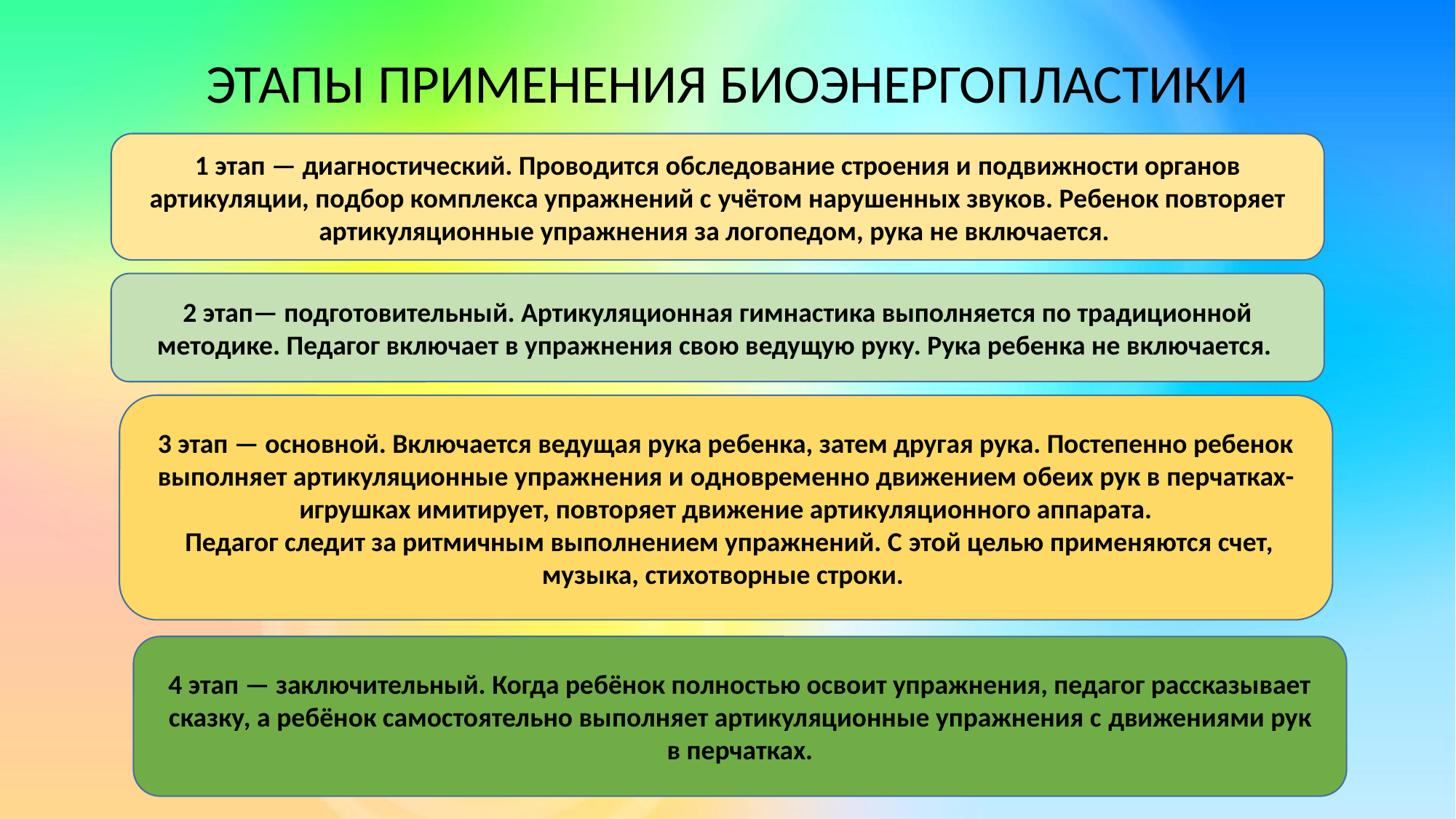

# ЭТАПЫ ПРИМЕНЕНИЯ БИОЭНЕРГОПЛАСТИКИ
1 этап — диагностический. Проводится обследование строения и подвижности органов артикуляции, подбор комплекса упражнений с учётом нарушенных звуков. Ребенок повторяет артикуляционные упражнения за логопедом, рука не включается.

2 этап— подготовительный. Артикуляционная гимнастика выполняется по традиционной методике. Педагог включает в упражнения свою ведущую руку. Рука ребенка не включается.
3 этап — основной. Включается ведущая рука ребенка, затем другая рука. Постепенно ребенок выполняет артикуляционные упражнения и одновременно движением обеих рук в перчатках- игрушках имитирует, повторяет движение артикуляционного аппарата.
 Педагог следит за ритмичным выполнением упражнений. С этой целью применяются счет, музыка, стихотворные строки.
4 этап — заключительный. Когда ребёнок полностью освоит упражнения, педагог рассказывает сказку, а ребёнок самостоятельно выполняет артикуляционные упражнения с движениями рук в перчатках.